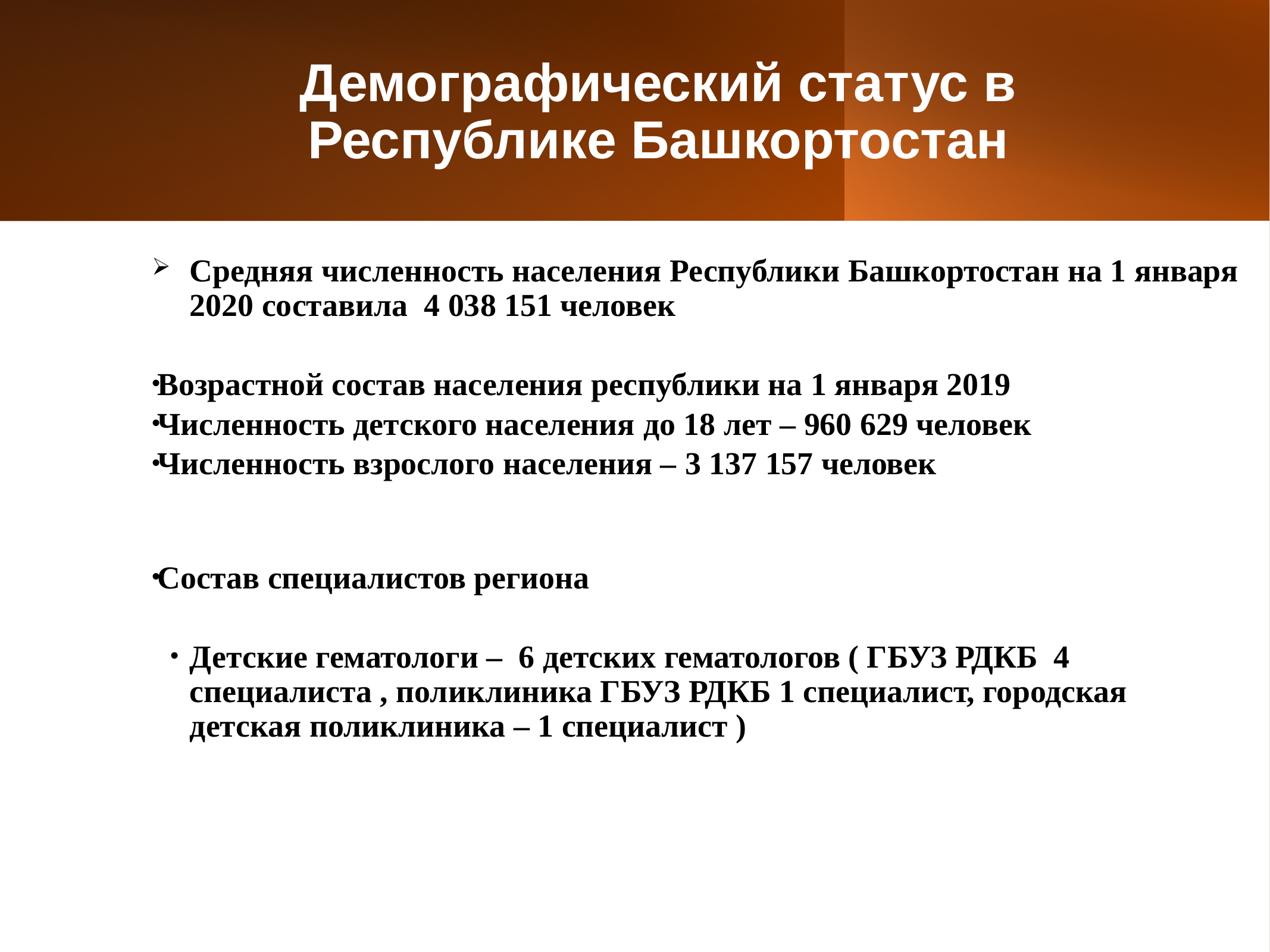

Демографический статус в Республике Башкортостан
Средняя численность населения Республики Башкортостан на 1 января 2020 составила  4 038 151 человек

Возрастной состав населения республики на 1 января 2019
Численность детского населения до 18 лет – 960 629 человек
Численность взрослого населения – 3 137 157 человек

Состав специалистов региона

Детские гематологи –  6 детских гематологов ( ГБУЗ РДКБ  4 специалиста , поликлиника ГБУЗ РДКБ 1 специалист, городская детская поликлиника – 1 специалист )